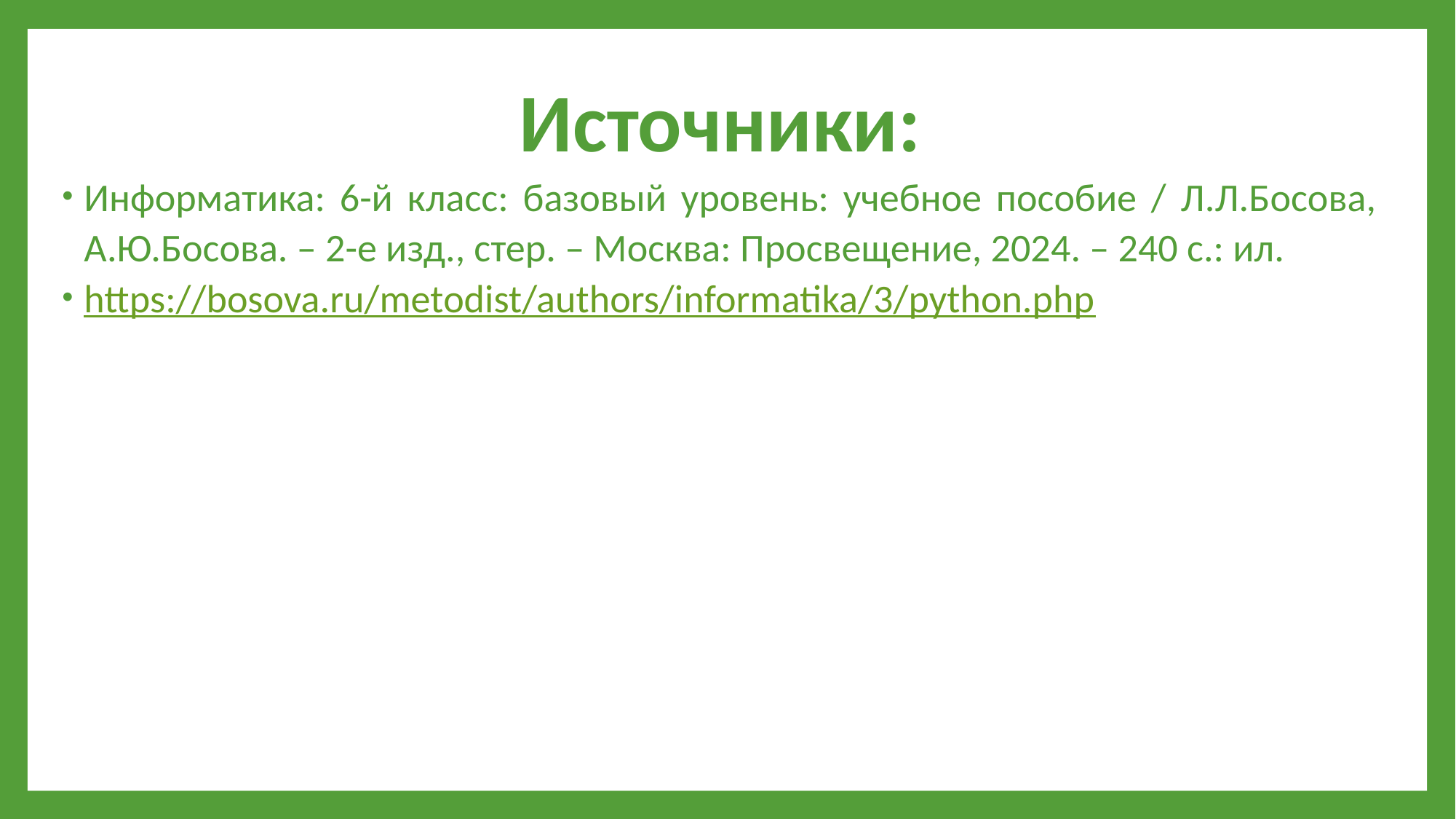

Источники:
Информатика: 6-й класс: базовый уровень: учебное пособие / Л.Л.Босова, А.Ю.Босова. – 2-е изд., стер. – Москва: Просвещение, 2024. – 240 с.: ил.
https://bosova.ru/metodist/authors/informatika/3/python.php